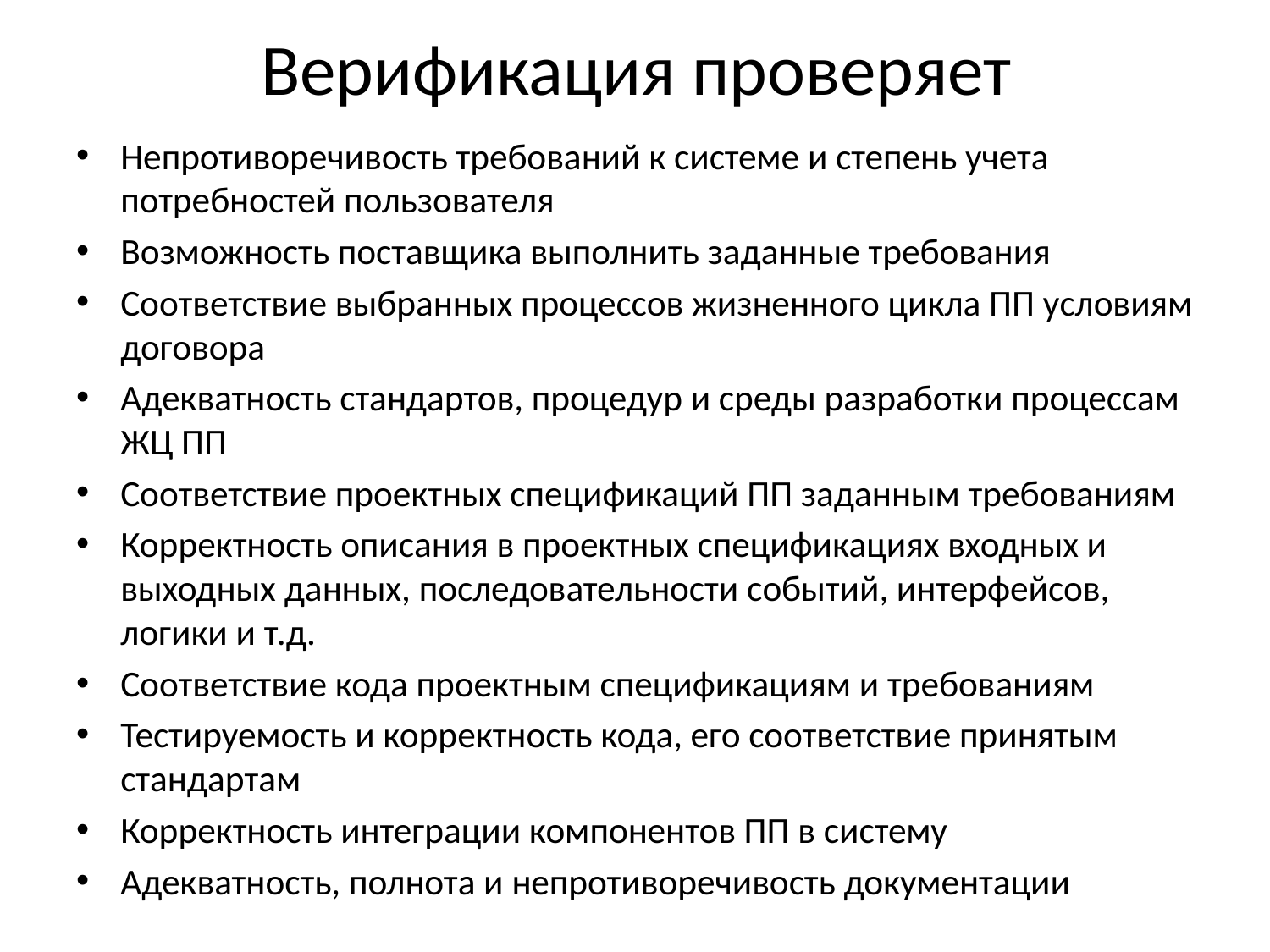

# Верификация проверяет
Непротиворечивость требований к системе и степень учета потребностей пользователя
Возможность поставщика выполнить заданные требования
Соответствие выбранных процессов жизненного цикла ПП условиям договора
Адекватность стандартов, процедур и среды разработки процессам ЖЦ ПП
Соответствие проектных спецификаций ПП заданным требованиям
Корректность описания в проектных спецификациях входных и выходных данных, последовательности событий, интерфейсов, логики и т.д.
Соответствие кода проектным спецификациям и требованиям
Тестируемость и корректность кода, его соответствие принятым стандартам
Корректность интеграции компонентов ПП в систему
Адекватность, полнота и непротиворечивость документации